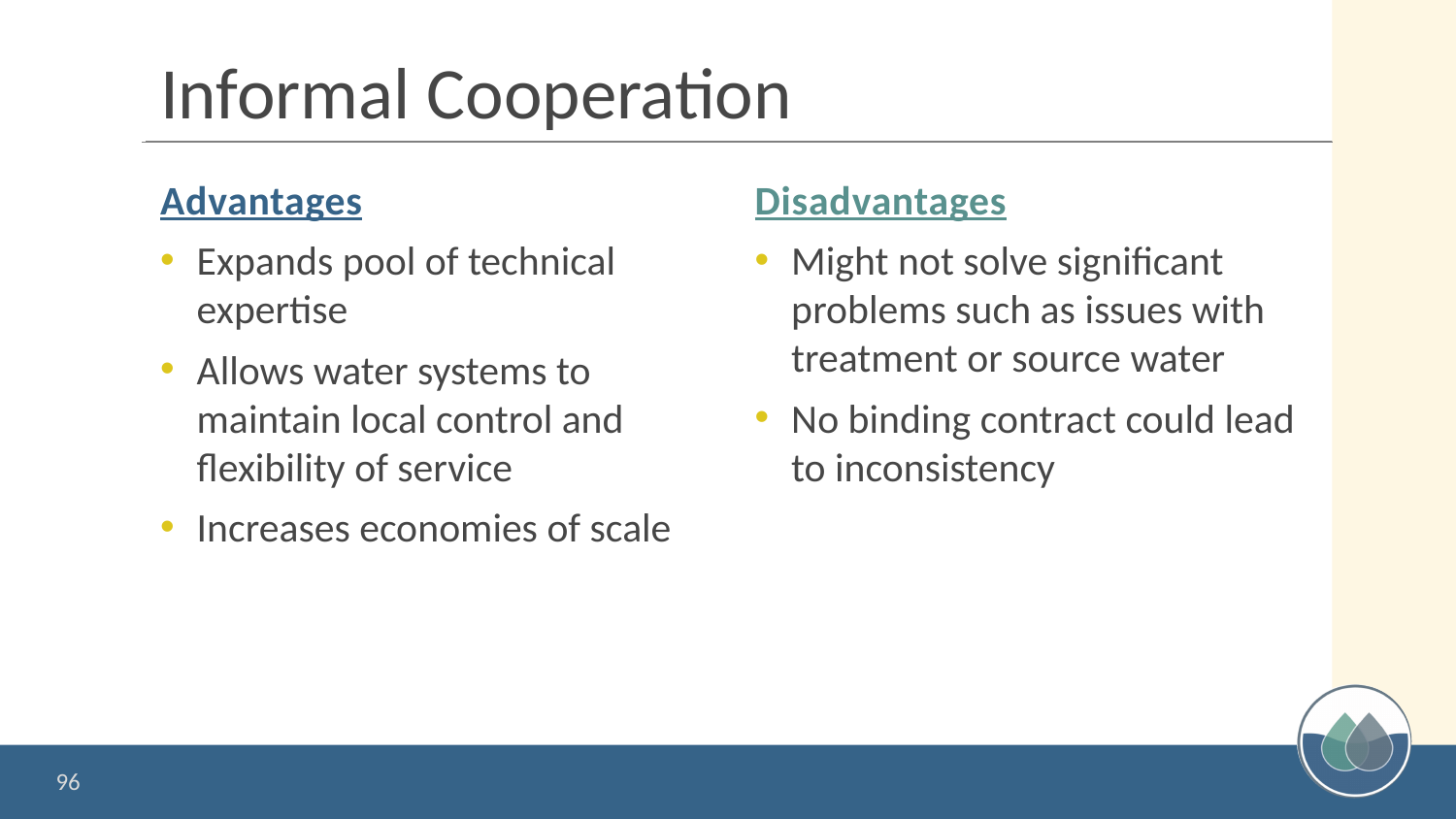

# Informal Cooperation
Advantages
Expands pool of technical expertise
Allows water systems to maintain local control and flexibility of service
Increases economies of scale

Disadvantages
Might not solve significant problems such as issues with treatment or source water
No binding contract could lead to inconsistency
96